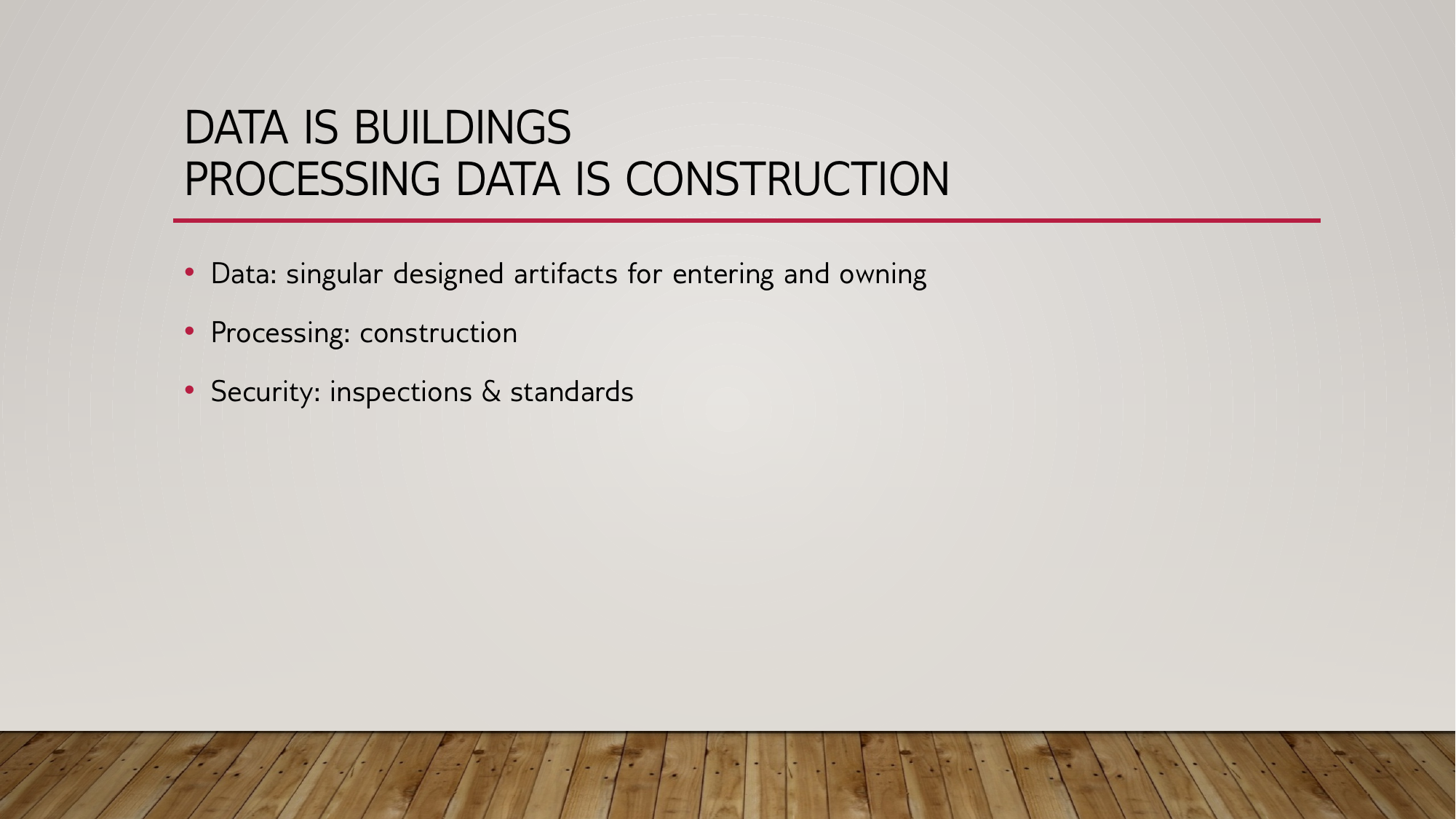

# Data is buildings processing data is construction
Data: singular designed artifacts for entering and owning
Processing: construction
Security: inspections & standards